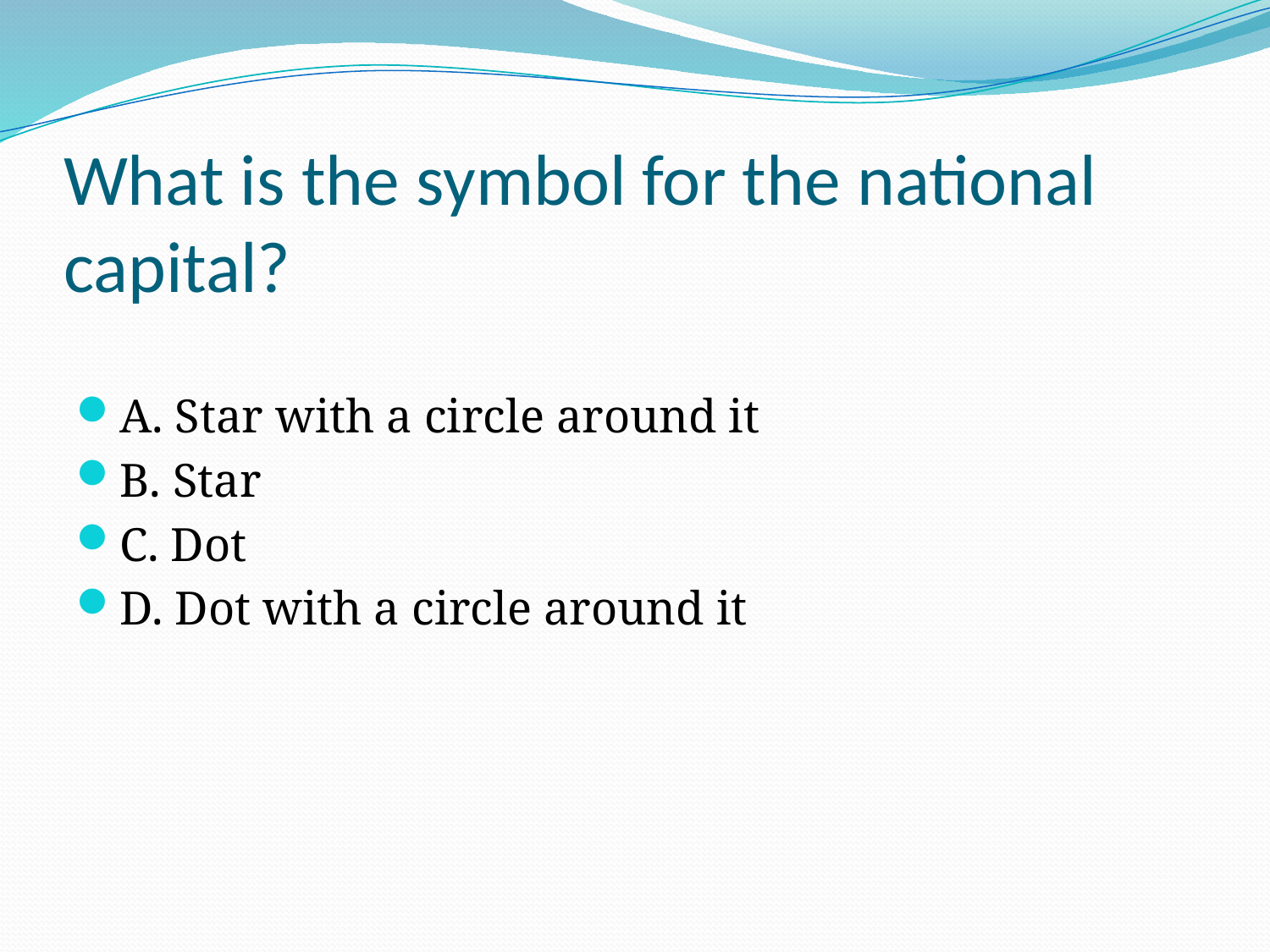

# What is the symbol for the national capital?
A. Star with a circle around it
B. Star
C. Dot
D. Dot with a circle around it